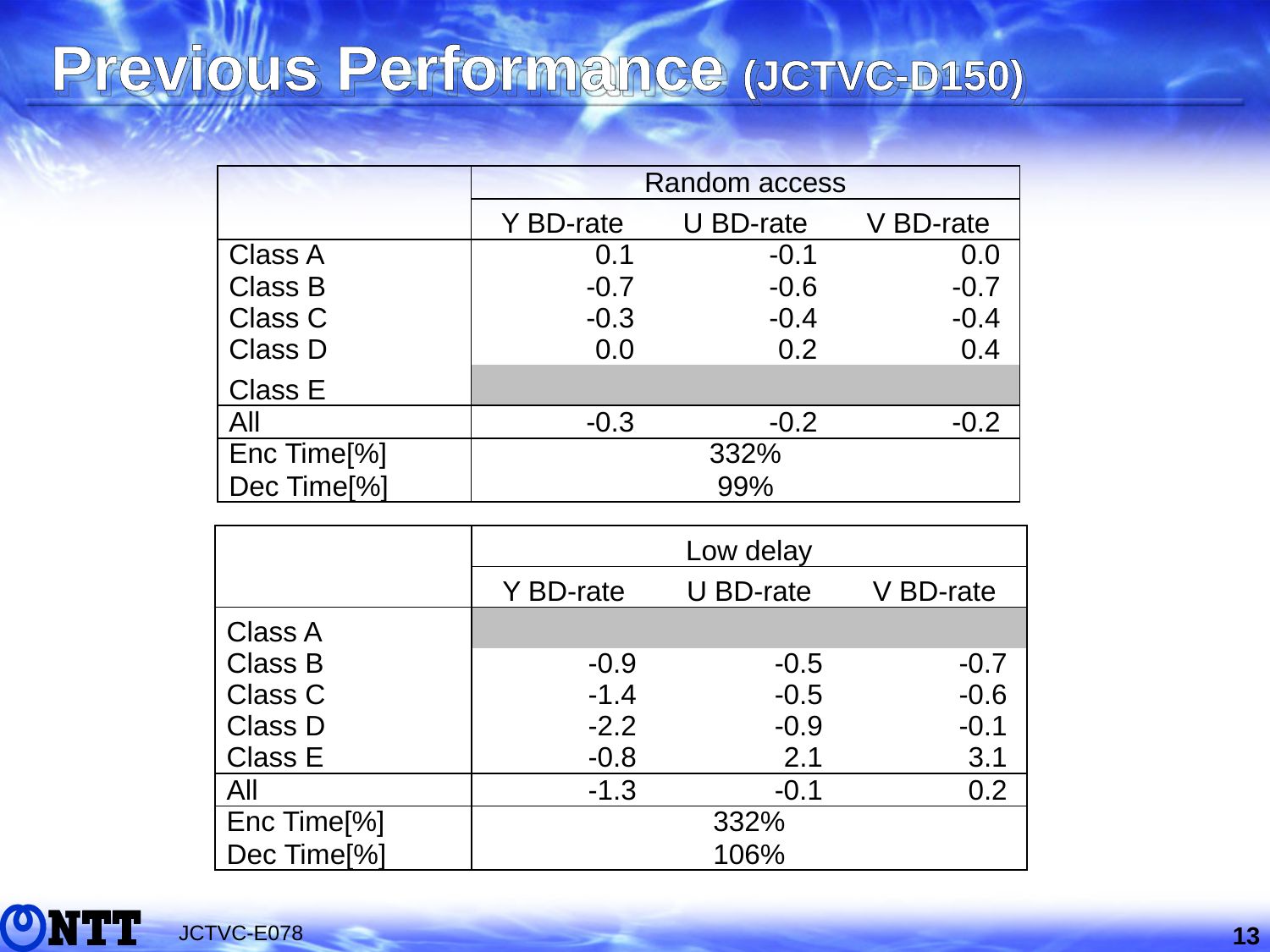

# Previous Performance (JCTVC-D150)
|  | Random access |  |  |
| --- | --- | --- | --- |
|  | Y BD-rate | U BD-rate | V BD-rate |
| Class A | 0.1 | -0.1 | 0.0 |
| Class B | -0.7 | -0.6 | -0.7 |
| Class C | -0.3 | -0.4 | -0.4 |
| Class D | 0.0 | 0.2 | 0.4 |
| Class E |  |  |  |
| All | -0.3 | -0.2 | -0.2 |
| Enc Time[%] | 332% |  |  |
| Dec Time[%] | 99% |  |  |
|  | Low delay |  |  |
| --- | --- | --- | --- |
|  | Y BD-rate | U BD-rate | V BD-rate |
| Class A |  |  |  |
| Class B | -0.9 | -0.5 | -0.7 |
| Class C | -1.4 | -0.5 | -0.6 |
| Class D | -2.2 | -0.9 | -0.1 |
| Class E | -0.8 | 2.1 | 3.1 |
| All | -1.3 | -0.1 | 0.2 |
| Enc Time[%] | 332% |  |  |
| Dec Time[%] | 106% |  |  |